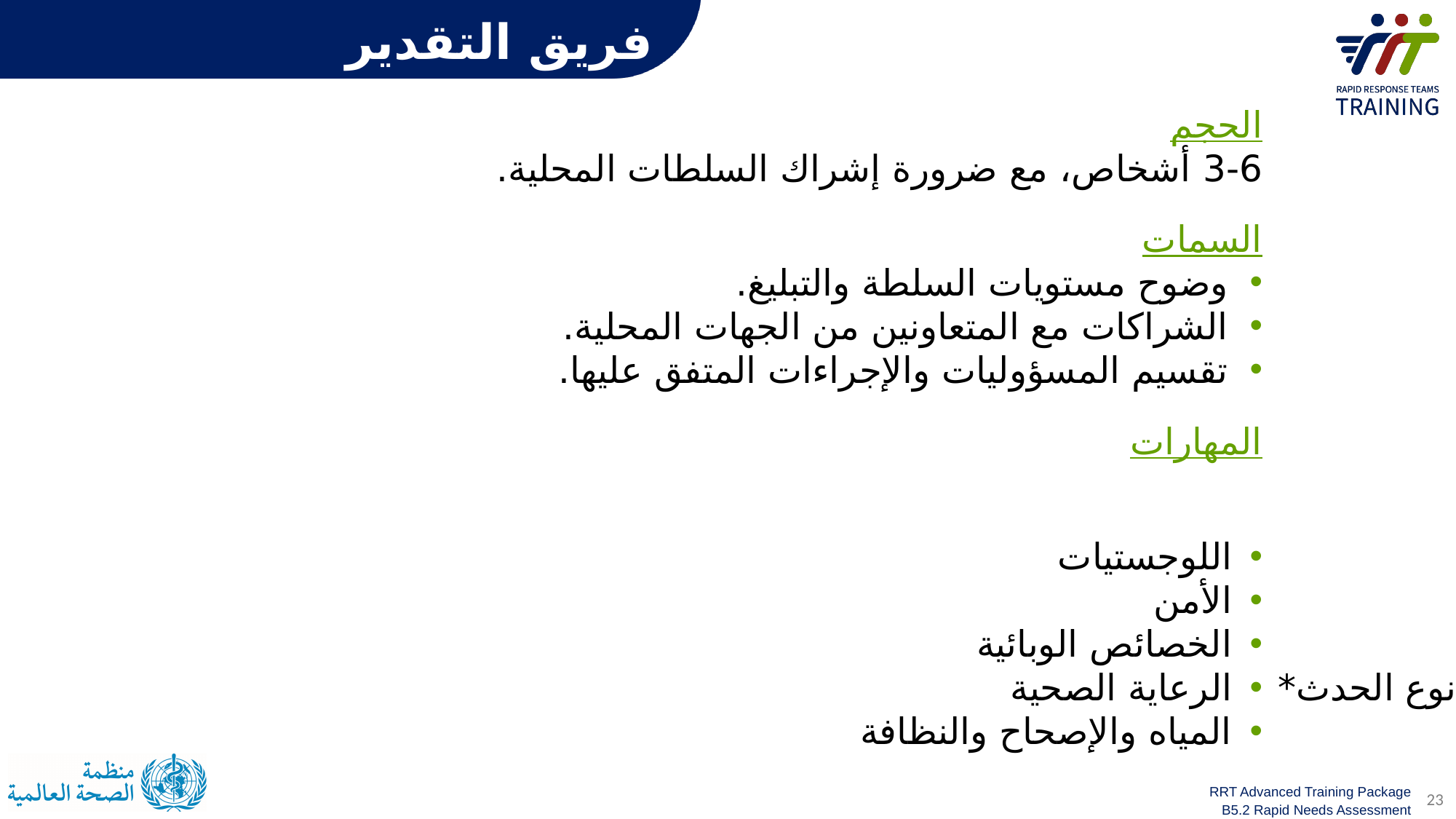

فريق التقدير
الحجم
3-6 أشخاص، مع ضرورة إشراك السلطات المحلية.
السمات
وضوح مستويات السلطة والتبليغ.
الشراكات مع المتعاونين من الجهات المحلية.
تقسيم المسؤوليات والإجراءات المتفق عليها.
المهارات
اللوجستيات
الأمن
الخصائص الوبائية
الرعاية الصحية
المياه والإصحاح والنظافة الشخصية
التغذية
اللغة/  الثقافة
أمور أخرى: حسب نوع الحدث*